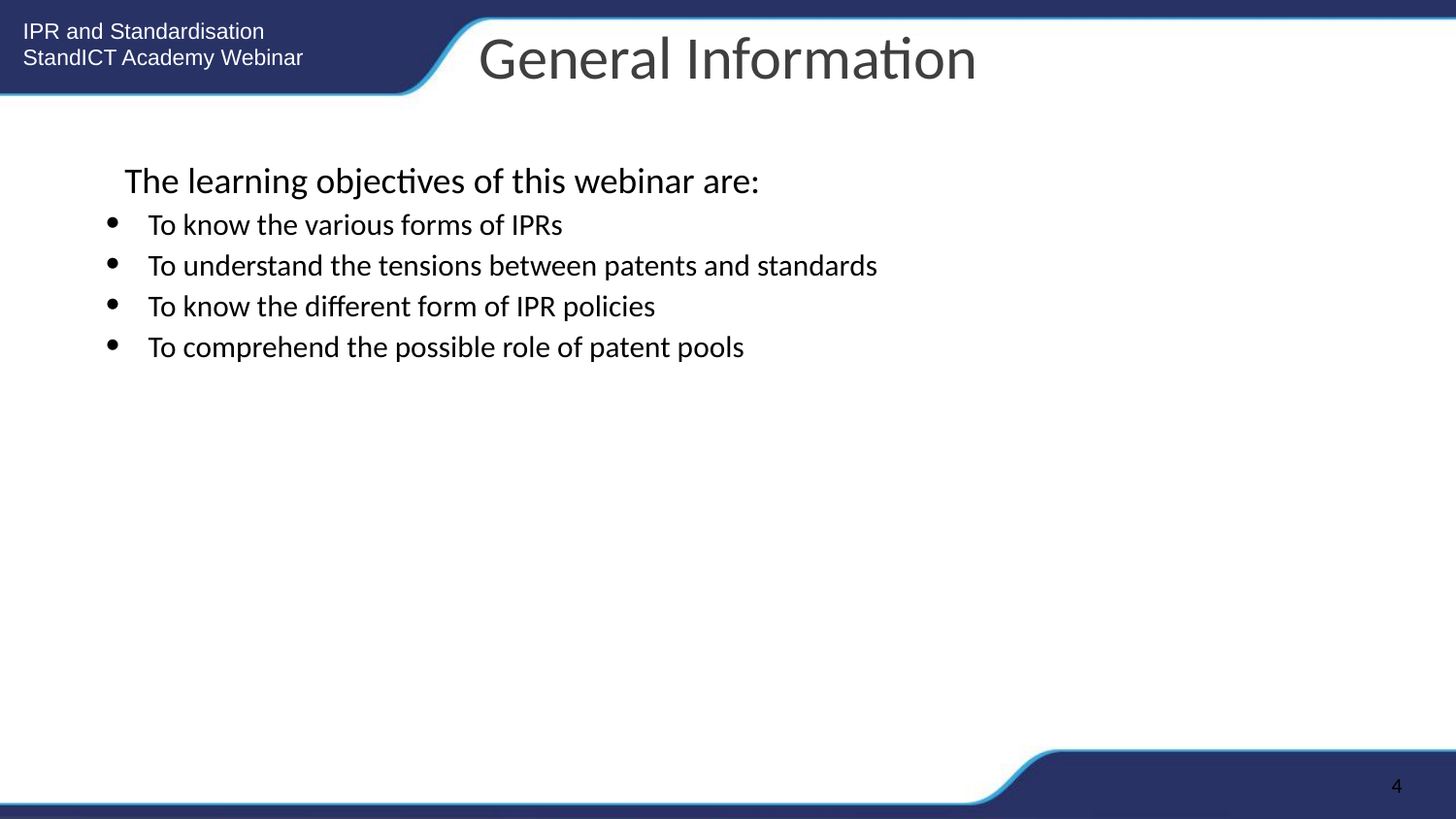

General Information
The learning objectives of this webinar are:
To know the various forms of IPRs
To understand the tensions between patents and standards
To know the different form of IPR policies
To comprehend the possible role of patent pools